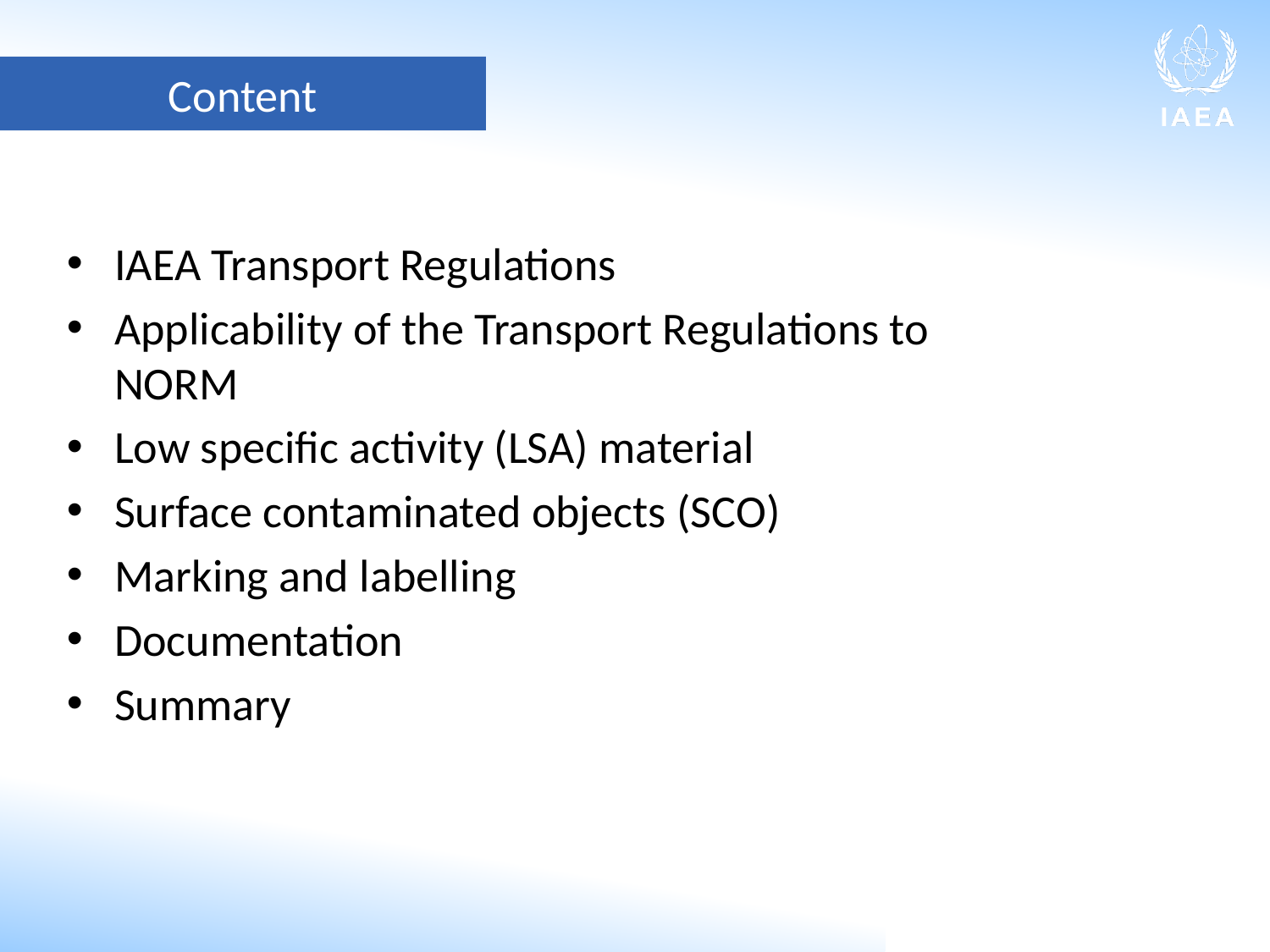

Content
IAEA Transport Regulations
Applicability of the Transport Regulations to NORM
Low specific activity (LSA) material
Surface contaminated objects (SCO)
Marking and labelling
Documentation
Summary